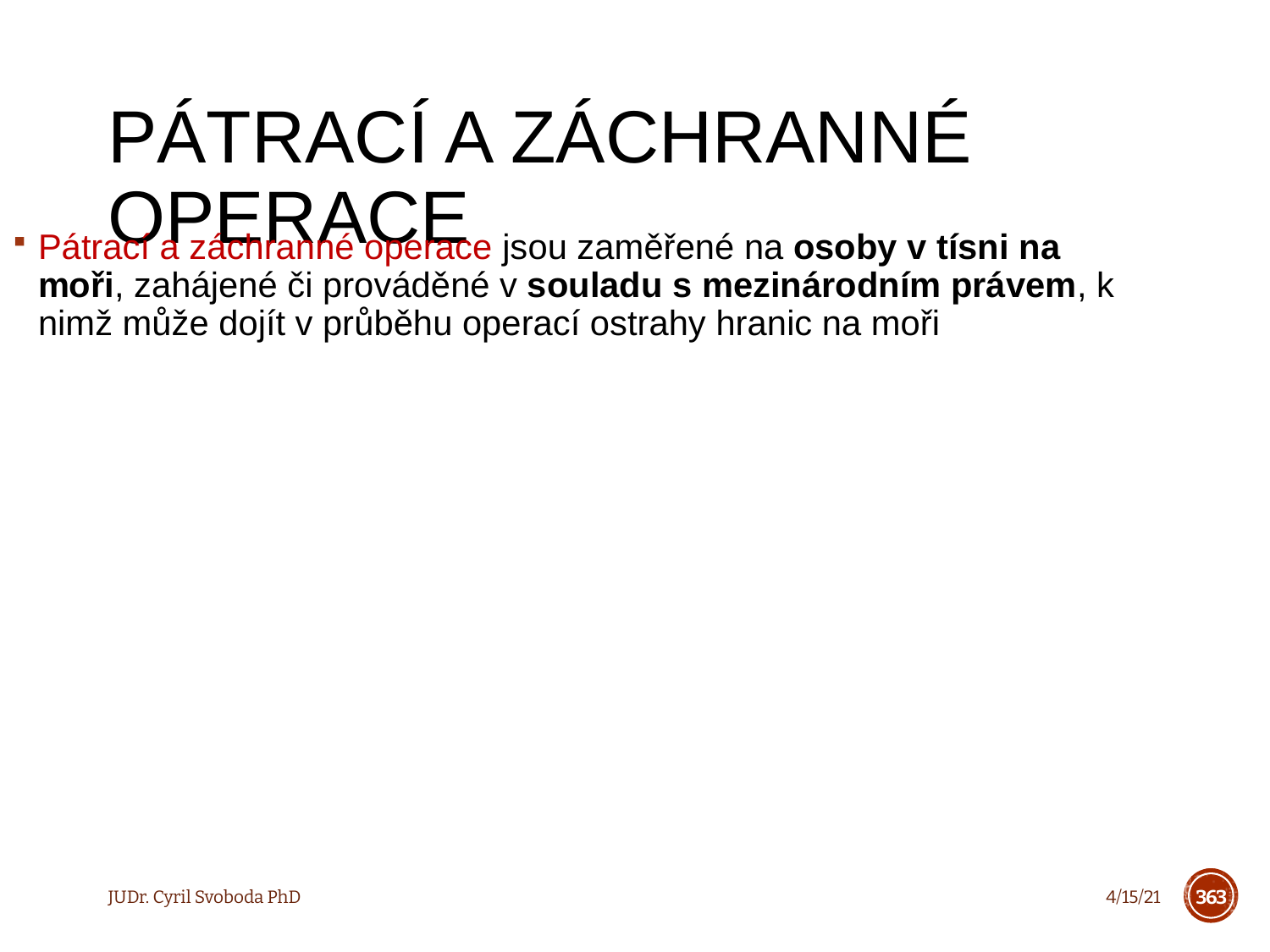

# Pátrací a záchranné operace
Pátrací a záchranné operace jsou zaměřené na osoby v tísni na moři, zahájené či prováděné v souladu s mezinárodním právem, k nimž může dojít v průběhu operací ostrahy hranic na moři
JUDr. Cyril Svoboda PhD
4/15/21
363